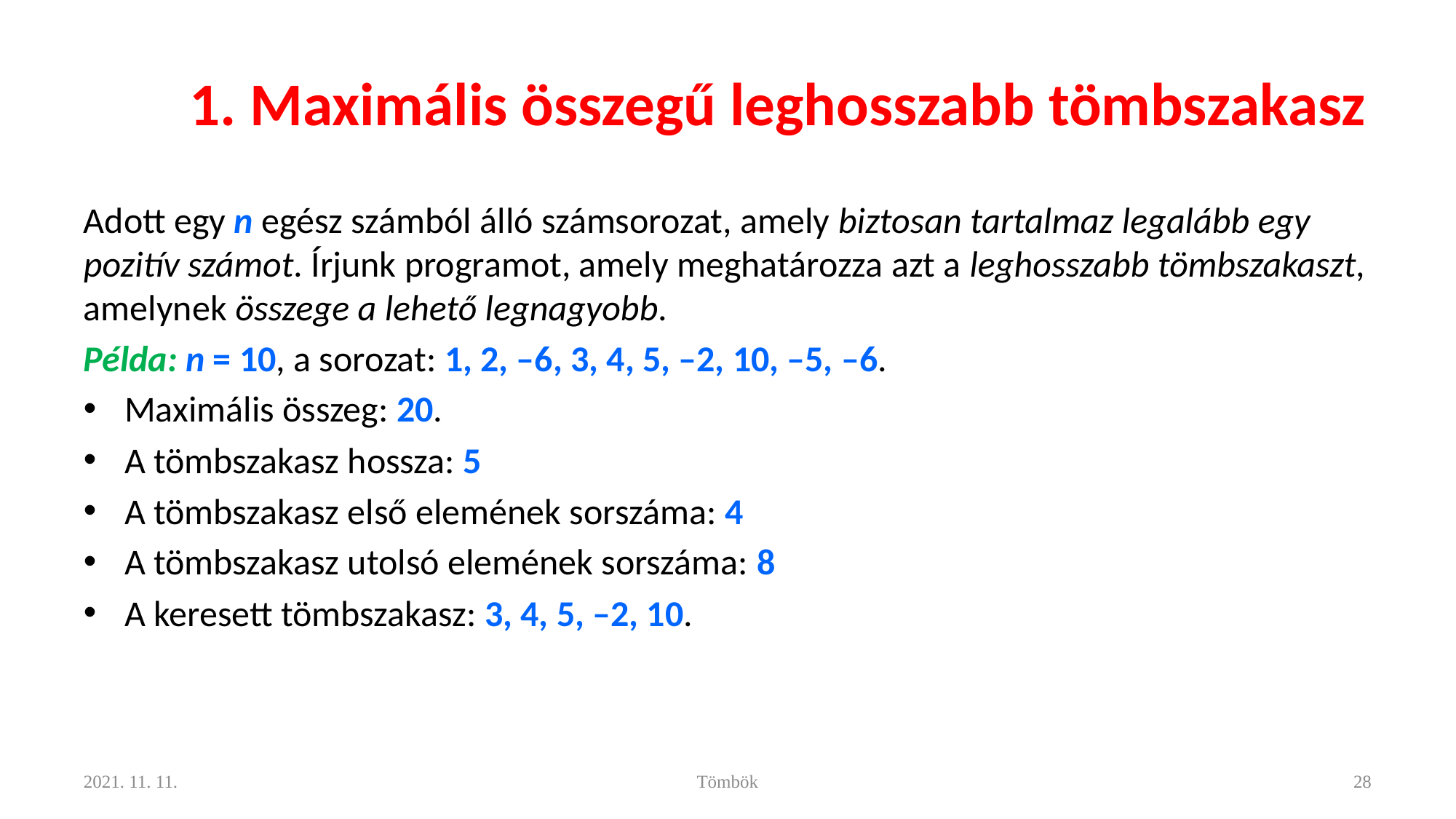

# 1. Maximális összegű leghosszabb tömbszakasz
Adott egy n egész számból álló számsorozat, amely biztosan tartalmaz legalább egy pozitív számot. Írjunk programot, amely meghatározza azt a leghosszabb tömbszakaszt, amelynek összege a lehető legnagyobb.
Példa: n = 10, a sorozat: 1, 2, –6, 3, 4, 5, –2, 10, –5, –6.
Maximális összeg: 20.
A tömbszakasz hossza: 5
A tömbszakasz első elemének sorszáma: 4
A tömbszakasz utolsó elemének sorszáma: 8
A keresett tömbszakasz: 3, 4, 5, –2, 10.
2021. 11. 11.
Tömbök
28